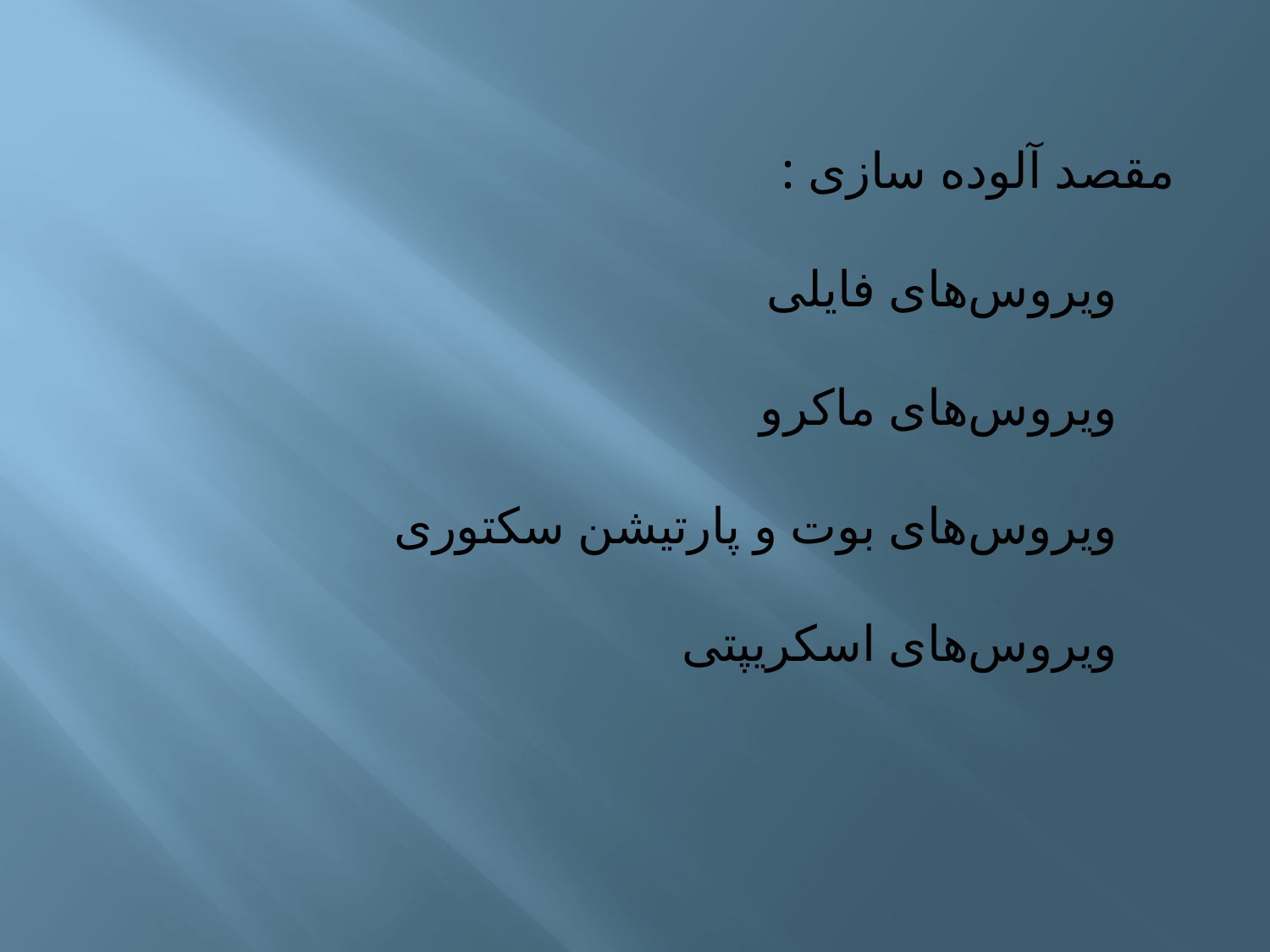

مقصد آلوده سازی :
ویروس‌های فایلی
ویروس‌های ماکرو
ویروس‌های بوت و پارتیشن سکتوری
ویروس‌های اسکریپتی